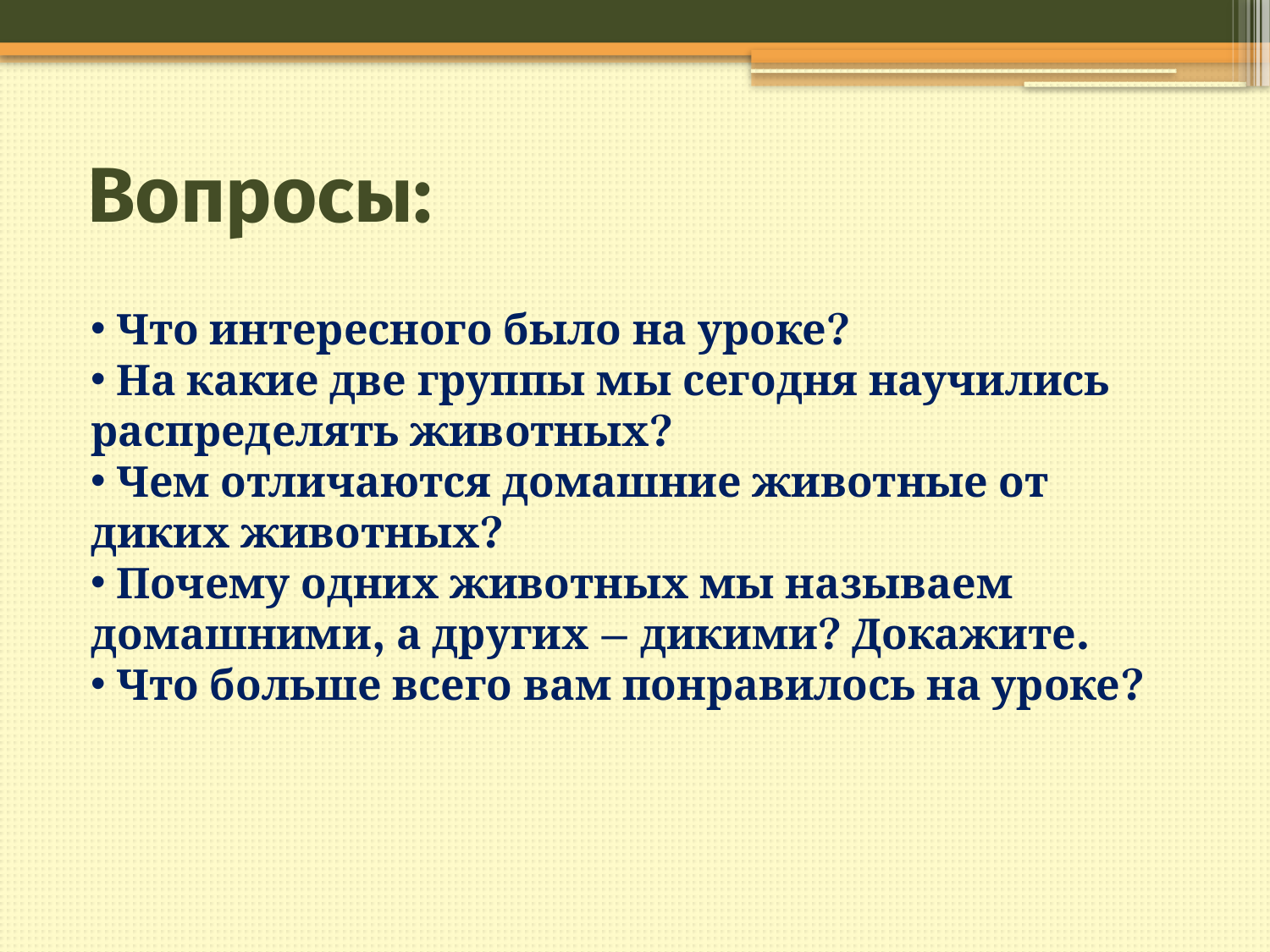

# Вопросы:
 Что интересного было на уроке?
 На какие две группы мы сегодня научились    распределять животных?
 Чем отличаются домашние животные от диких животных?
 Почему одних животных мы называем домашними, а других – дикими? Докажите.
 Что больше всего вам понравилось на уроке?